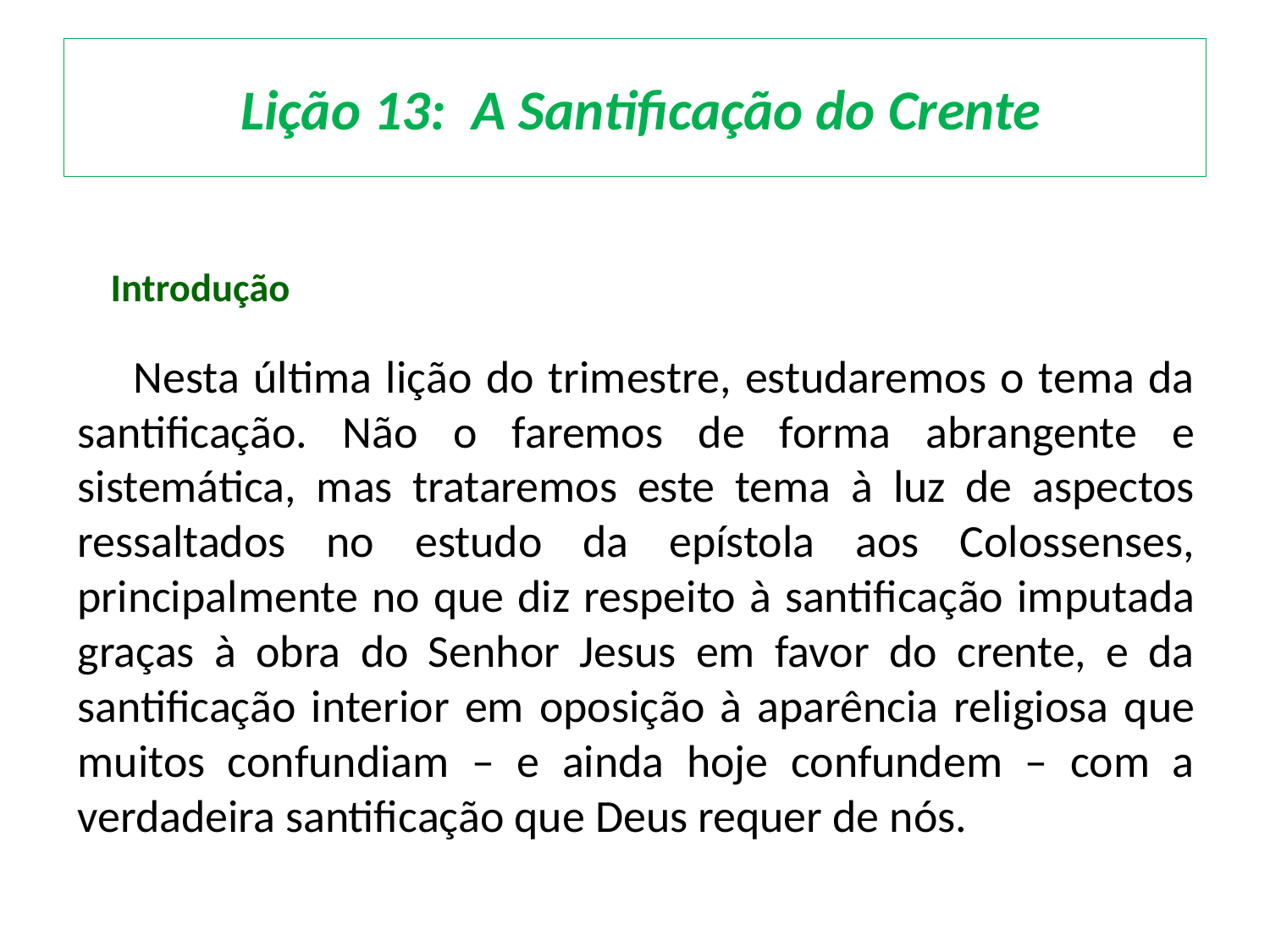

# Lição 13:  A Santificação do Crente
   Introdução

	Nesta última lição do trimestre, estudaremos o tema da santificação. Não o faremos de forma abrangente e sistemática, mas trataremos este tema à luz de aspectos ressaltados no estudo da epístola aos Colossenses, principalmente no que diz respeito à santificação imputada graças à obra do Senhor Jesus em favor do crente, e da santificação interior em oposição à aparência religiosa que muitos confundiam – e ainda hoje confundem – com a verdadeira santificação que Deus requer de nós.